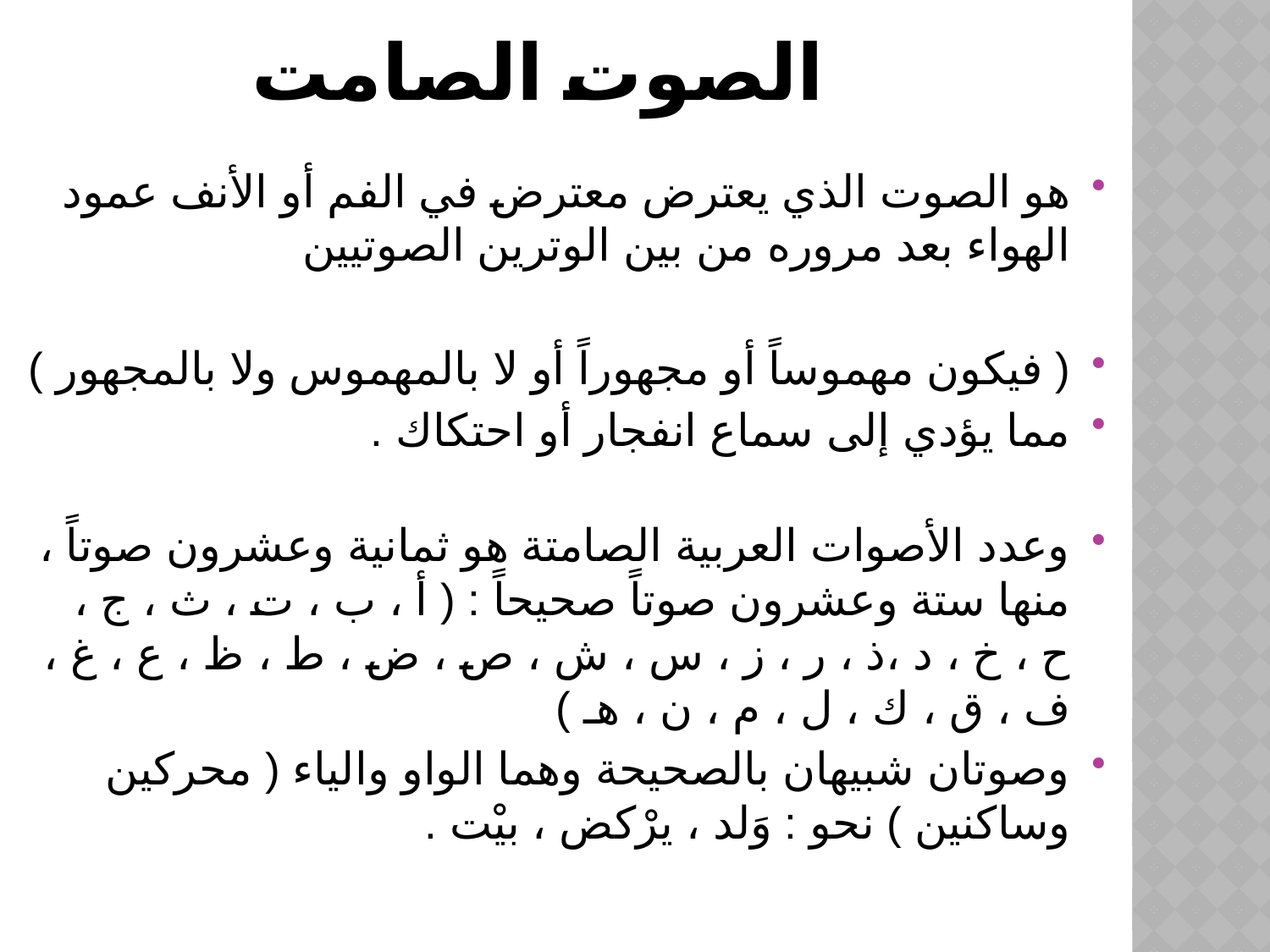

# الصوت الصامت
هو الصوت الذي يعترض معترض في الفم أو الأنف عمود الهواء بعد مروره من بين الوترين الصوتيين

( فيكون مهموساً أو مجهوراً أو لا بالمهموس ولا بالمجهور )
مما يؤدي إلى سماع انفجار أو احتكاك .
وعدد الأصوات العربية الصامتة هو ثمانية وعشرون صوتاً ، منها ستة وعشرون صوتاً صحيحاً : ( أ ، ب ، ت ، ث ، ج ، ح ، خ ، د ،ذ ، ر ، ز ، س ، ش ، ص ، ض ، ط ، ظ ، ع ، غ ، ف ، ق ، ك ، ل ، م ، ن ، هـ )
وصوتان شبيهان بالصحيحة وهما الواو والياء ( محركين وساكنين ) نحو : وَلد ، يرْكض ، بيْت .